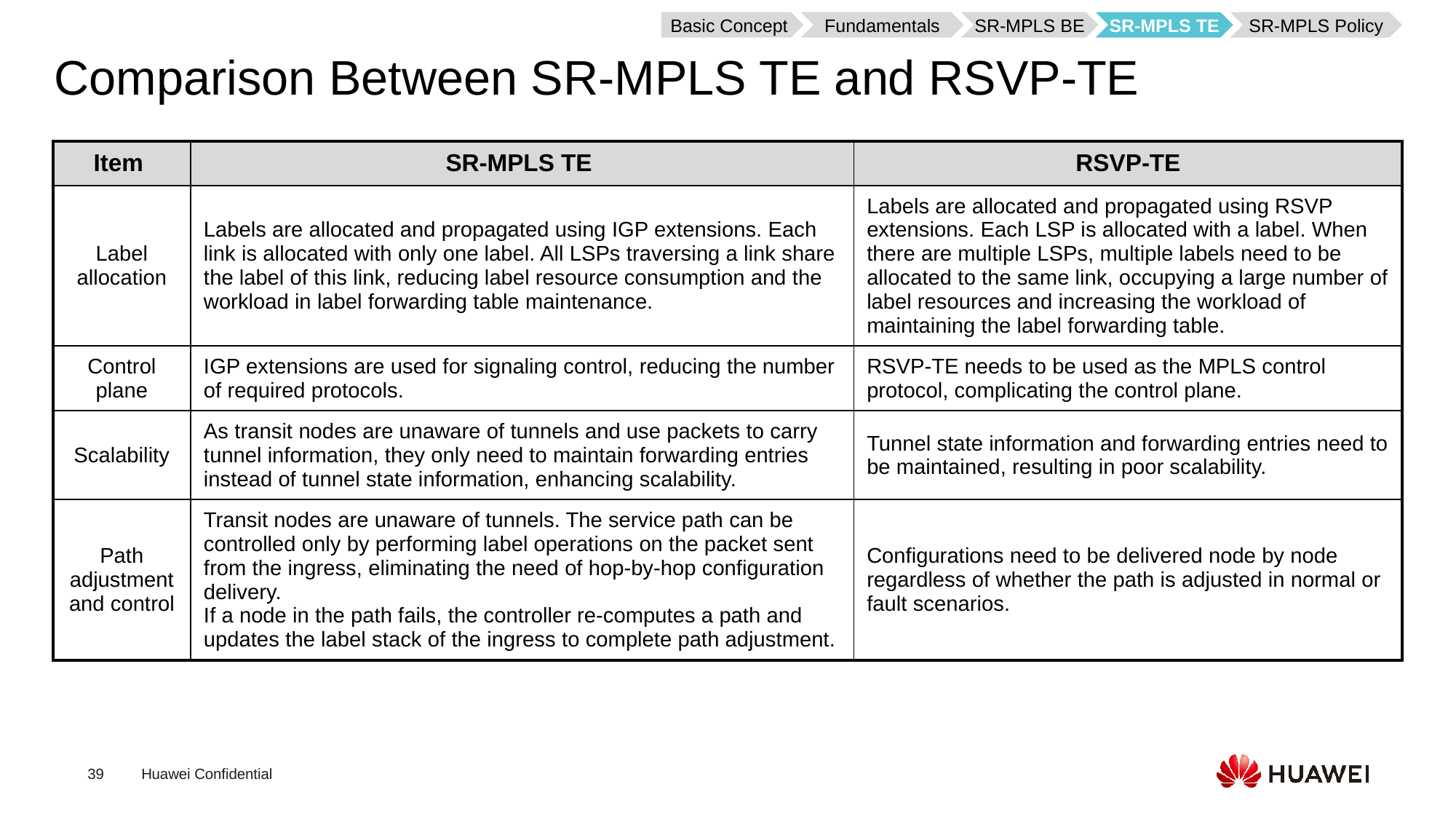

Basic Concept
Fundamentals
SR-MPLS BE
SR-MPLS TE
SR-MPLS Policy
# Comparison Between SR-MPLS TE and RSVP-TE
| Item | SR-MPLS TE | RSVP-TE |
| --- | --- | --- |
| Label allocation | Labels are allocated and propagated using IGP extensions. Each link is allocated with only one label. All LSPs traversing a link share the label of this link, reducing label resource consumption and the workload in label forwarding table maintenance. | Labels are allocated and propagated using RSVP extensions. Each LSP is allocated with a label. When there are multiple LSPs, multiple labels need to be allocated to the same link, occupying a large number of label resources and increasing the workload of maintaining the label forwarding table. |
| Control plane | IGP extensions are used for signaling control, reducing the number of required protocols. | RSVP-TE needs to be used as the MPLS control protocol, complicating the control plane. |
| Scalability | As transit nodes are unaware of tunnels and use packets to carry tunnel information, they only need to maintain forwarding entries instead of tunnel state information, enhancing scalability. | Tunnel state information and forwarding entries need to be maintained, resulting in poor scalability. |
| Path adjustment and control | Transit nodes are unaware of tunnels. The service path can be controlled only by performing label operations on the packet sent from the ingress, eliminating the need of hop-by-hop configuration delivery. If a node in the path fails, the controller re-computes a path and updates the label stack of the ingress to complete path adjustment. | Configurations need to be delivered node by node regardless of whether the path is adjusted in normal or fault scenarios. |